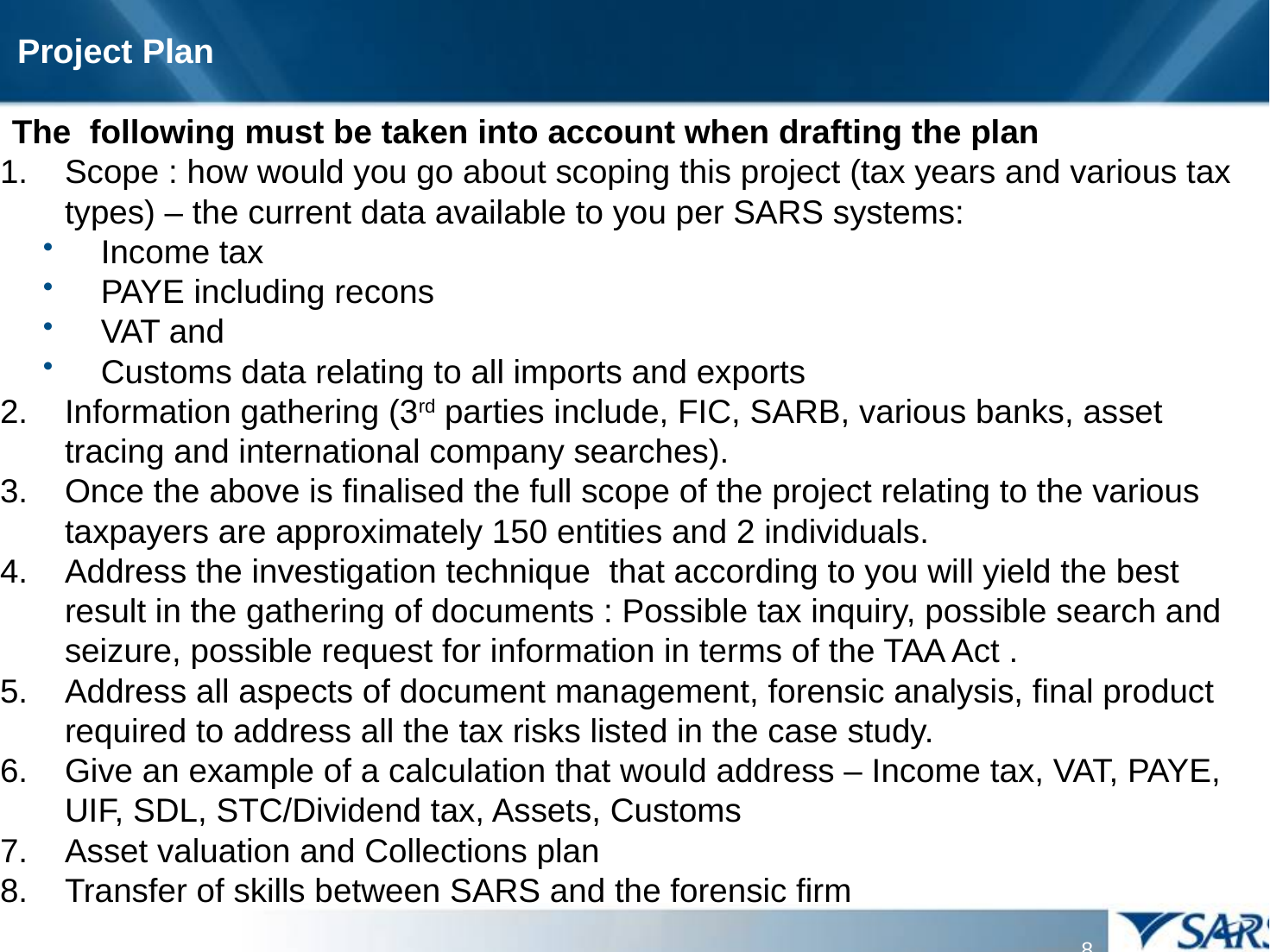

# Project Plan
The  following must be taken into account when drafting the plan
Scope : how would you go about scoping this project (tax years and various tax types) – the current data available to you per SARS systems:
Income tax
PAYE including recons
VAT and
Customs data relating to all imports and exports
Information gathering (3rd parties include, FIC, SARB, various banks, asset tracing and international company searches).
Once the above is finalised the full scope of the project relating to the various taxpayers are approximately 150 entities and 2 individuals.
Address the investigation technique  that according to you will yield the best result in the gathering of documents : Possible tax inquiry, possible search and seizure, possible request for information in terms of the TAA Act .
Address all aspects of document management, forensic analysis, final product required to address all the tax risks listed in the case study.
Give an example of a calculation that would address – Income tax, VAT, PAYE, UIF, SDL, STC/Dividend tax, Assets, Customs
Asset valuation and Collections plan
Transfer of skills between SARS and the forensic firm
8